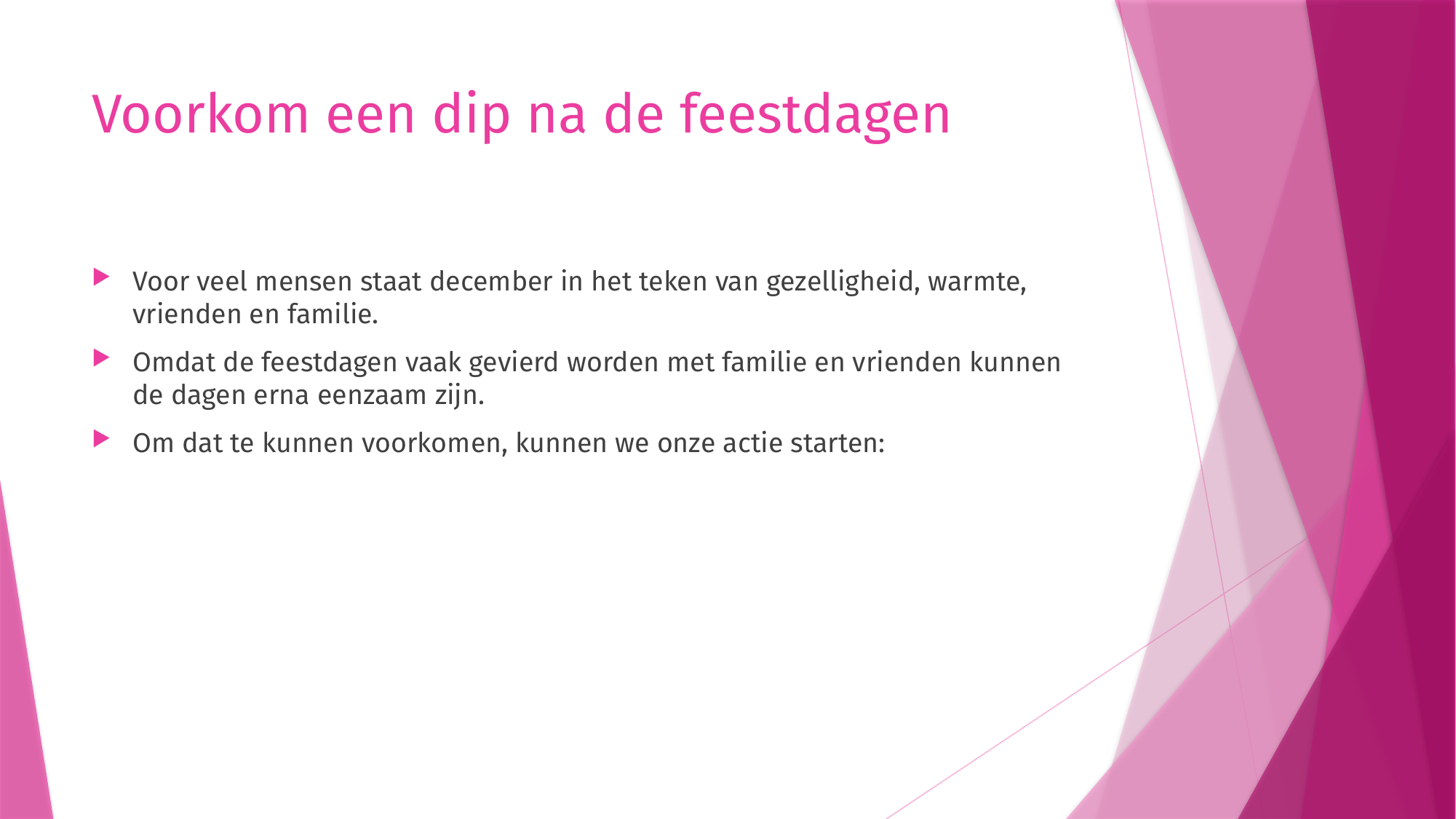

# Voorkom een dip na de feestdagen
Voor veel mensen staat december in het teken van gezelligheid, warmte, vrienden en familie.
Omdat de feestdagen vaak gevierd worden met familie en vrienden kunnen de dagen erna eenzaam zijn.
Om dat te kunnen voorkomen, kunnen we onze actie starten: